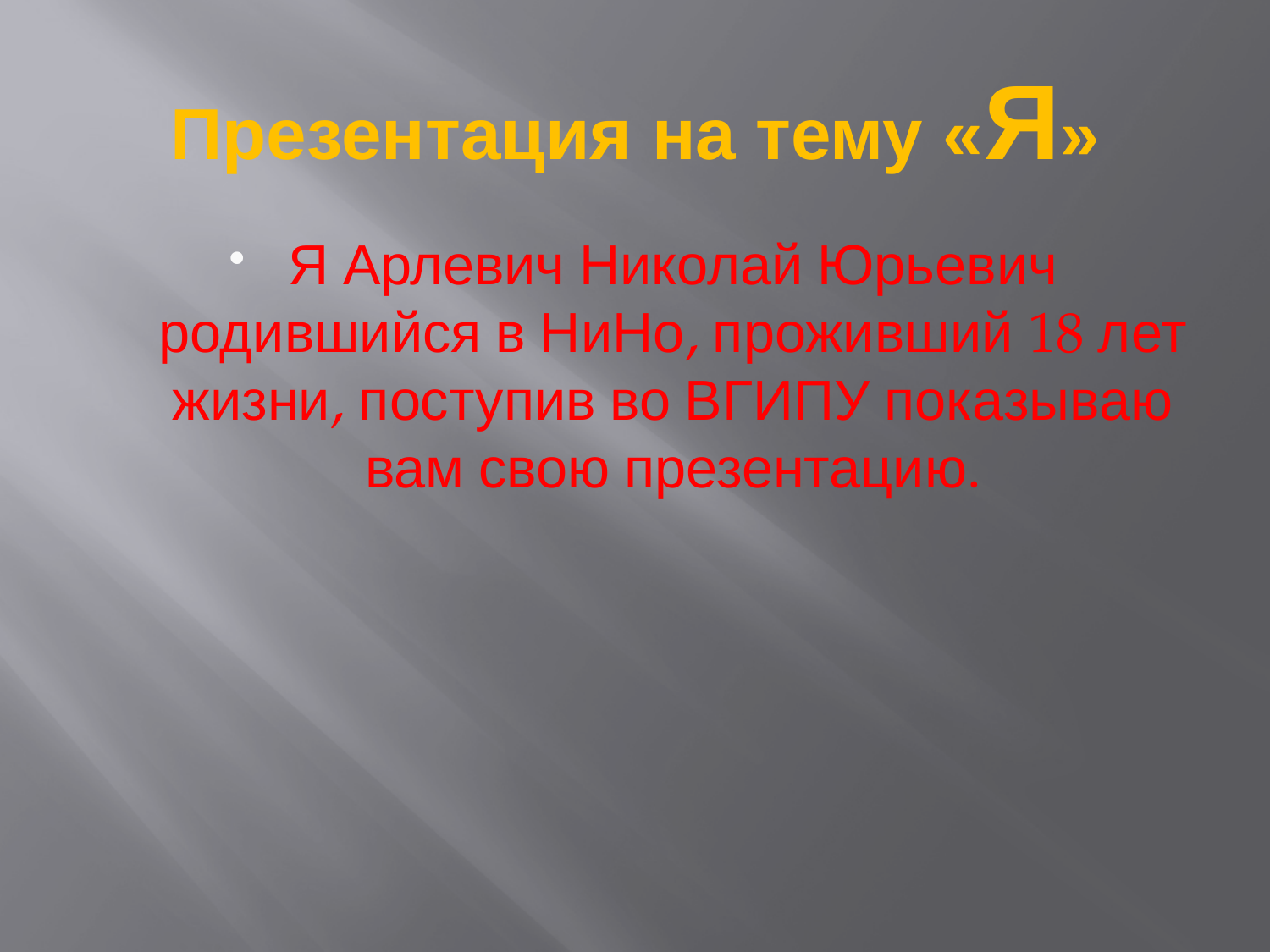

# Презентация на тему «Я»
Я Арлевич Николай Юрьевич родившийся в НиНо, проживший 18 лет жизни, поступив во ВГИПУ показываю вам свою презентацию.